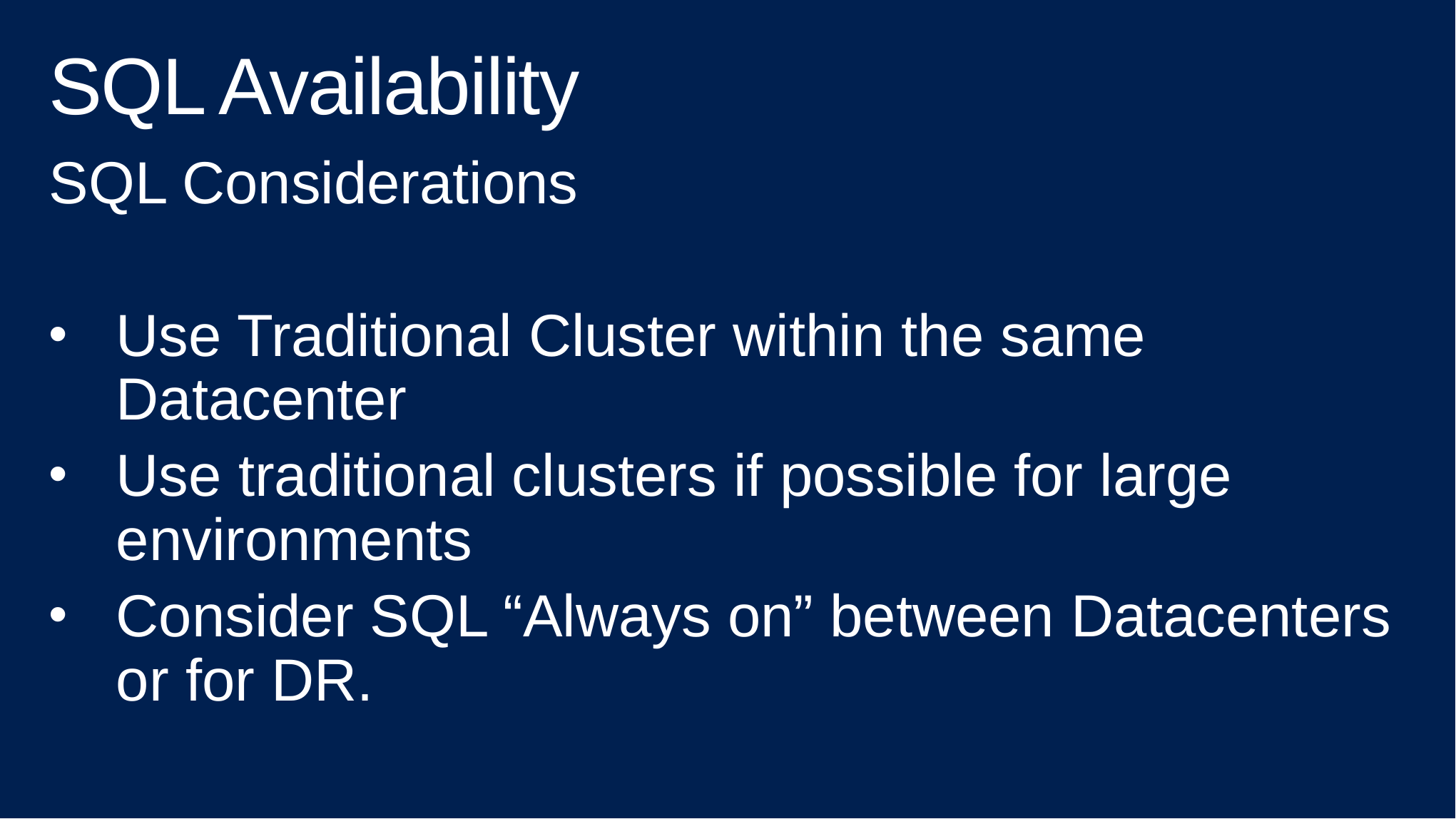

# SQL Availability
SQL Considerations

Use Traditional Cluster within the same Datacenter
Use traditional clusters if possible for large environments
Consider SQL “Always on” between Datacenters or for DR.